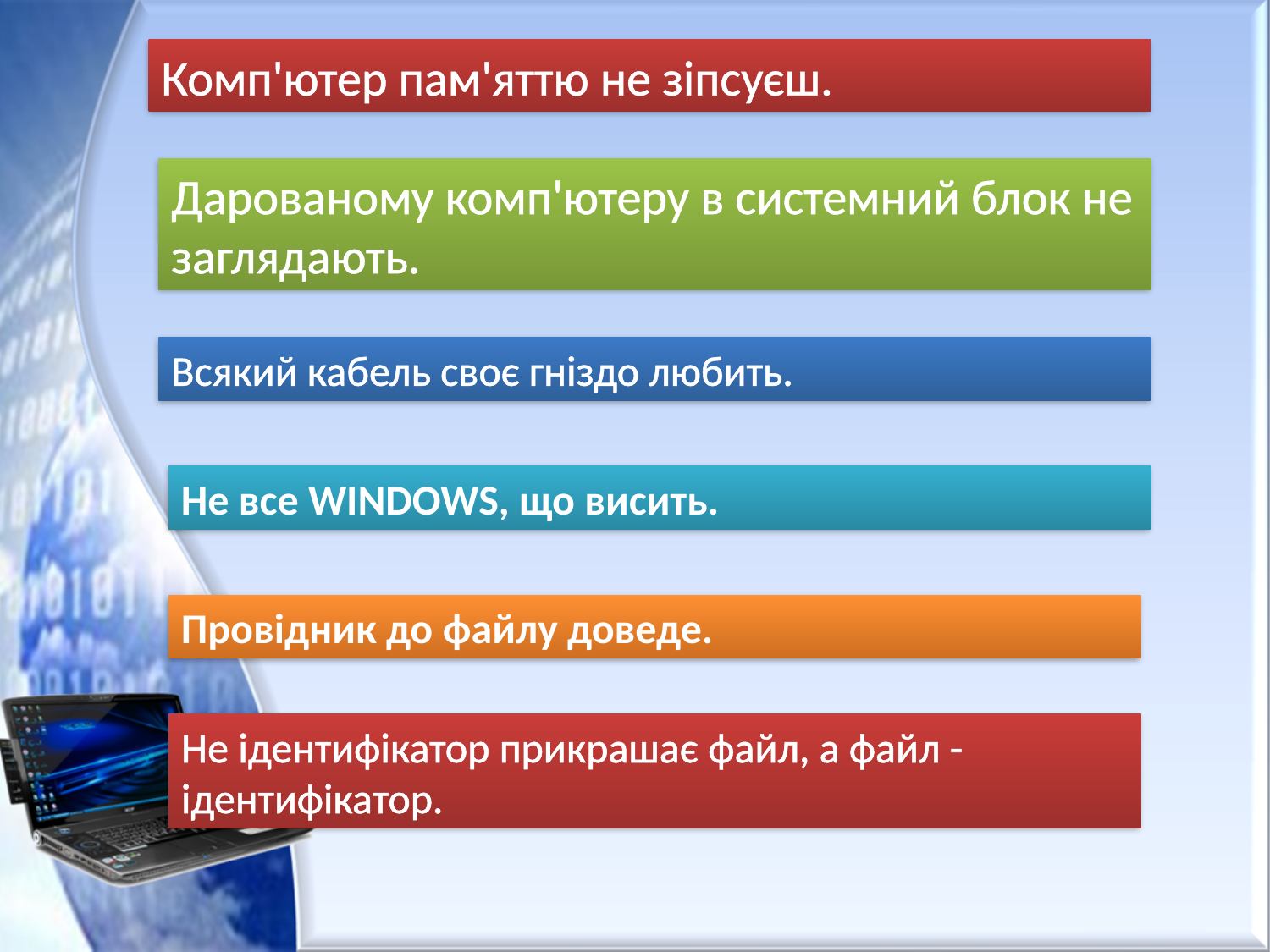

Комп'ютер пам'яттю не зіпсуєш.
Дарованому комп'ютеру в системний блок не заглядають.
Всякий кабель своє гніздо любить.
Не все WINDOWS, що висить.
Провідник до файлу доведе.
Не ідентифікатор прикрашає файл, а файл - ідентифікатор.